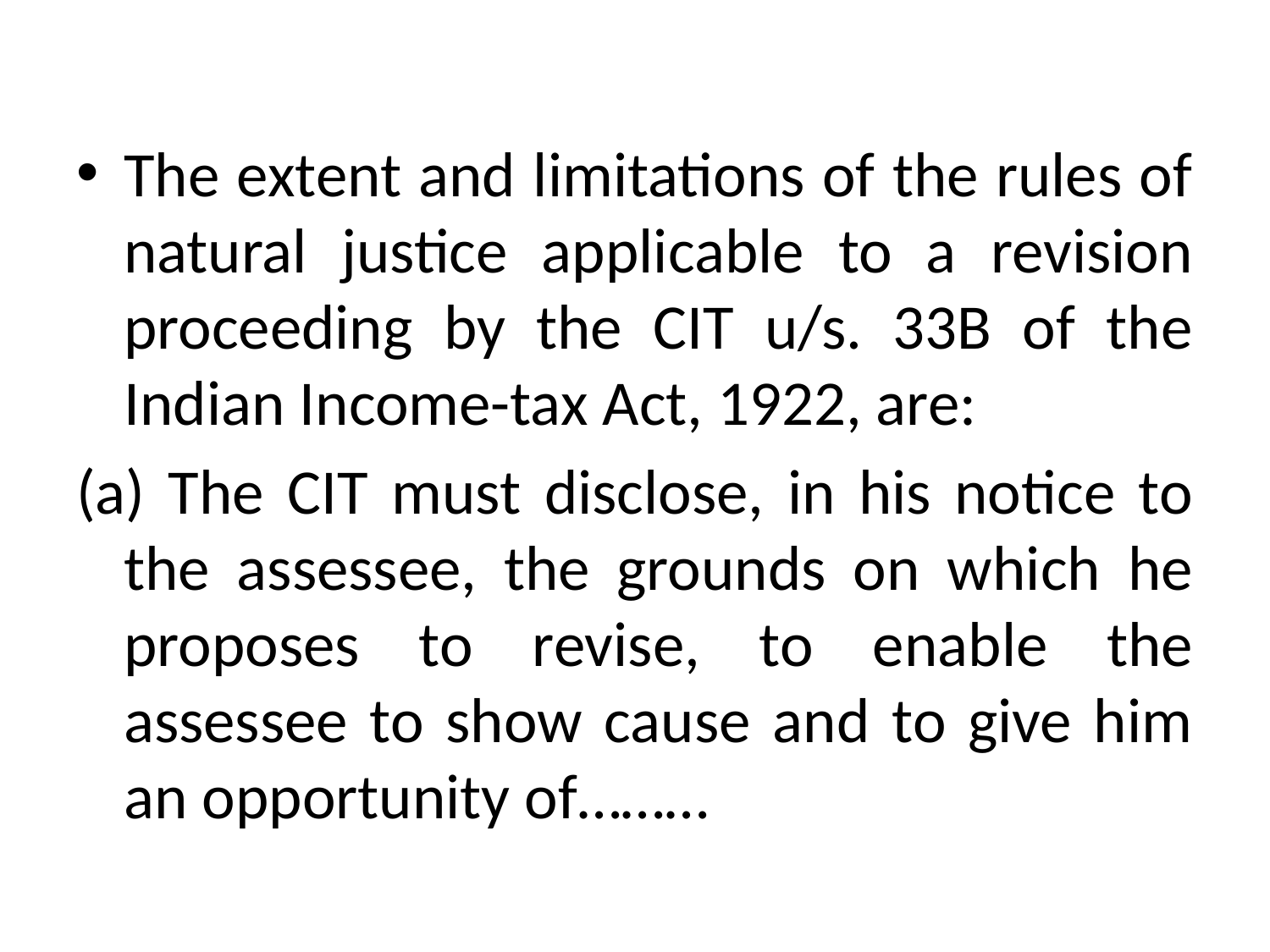

#
The extent and limitations of the rules of natural justice applicable to a revision proceeding by the CIT u/s. 33B of the Indian Income-tax Act, 1922, are:
(a) The CIT must disclose, in his notice to the assessee, the grounds on which he proposes to revise, to enable the assessee to show cause and to give him an opportunity of………